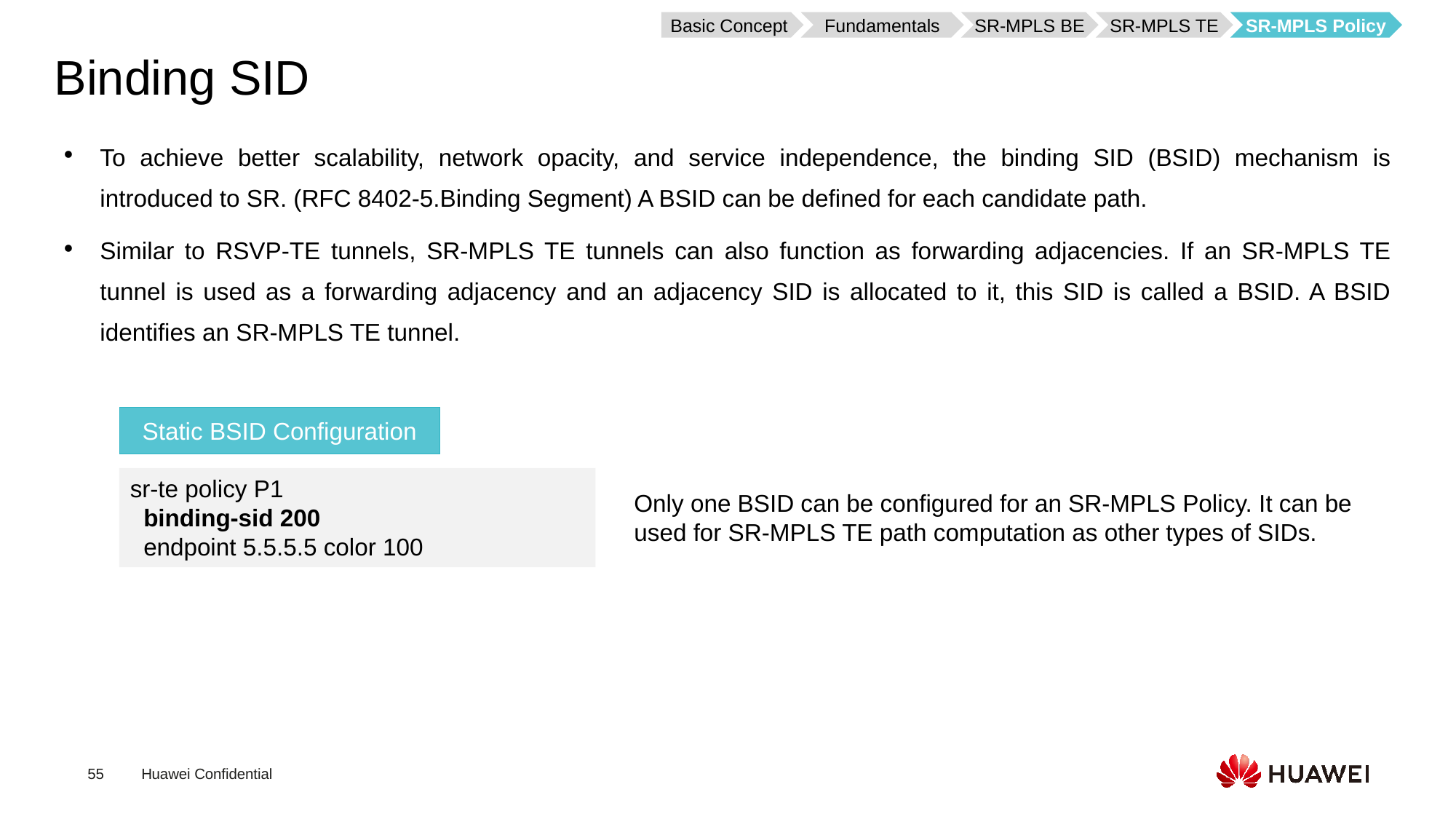

Basic Concept
Fundamentals
SR-MPLS BE
SR-MPLS TE
SR-MPLS Policy
# Binding SID
To achieve better scalability, network opacity, and service independence, the binding SID (BSID) mechanism is introduced to SR. (RFC 8402-5.Binding Segment) A BSID can be defined for each candidate path.
Similar to RSVP-TE tunnels, SR-MPLS TE tunnels can also function as forwarding adjacencies. If an SR-MPLS TE tunnel is used as a forwarding adjacency and an adjacency SID is allocated to it, this SID is called a BSID. A BSID identifies an SR-MPLS TE tunnel.
Static BSID Configuration
sr-te policy P1
  binding-sid 200
  endpoint 5.5.5.5 color 100
Only one BSID can be configured for an SR-MPLS Policy. It can be used for SR-MPLS TE path computation as other types of SIDs.